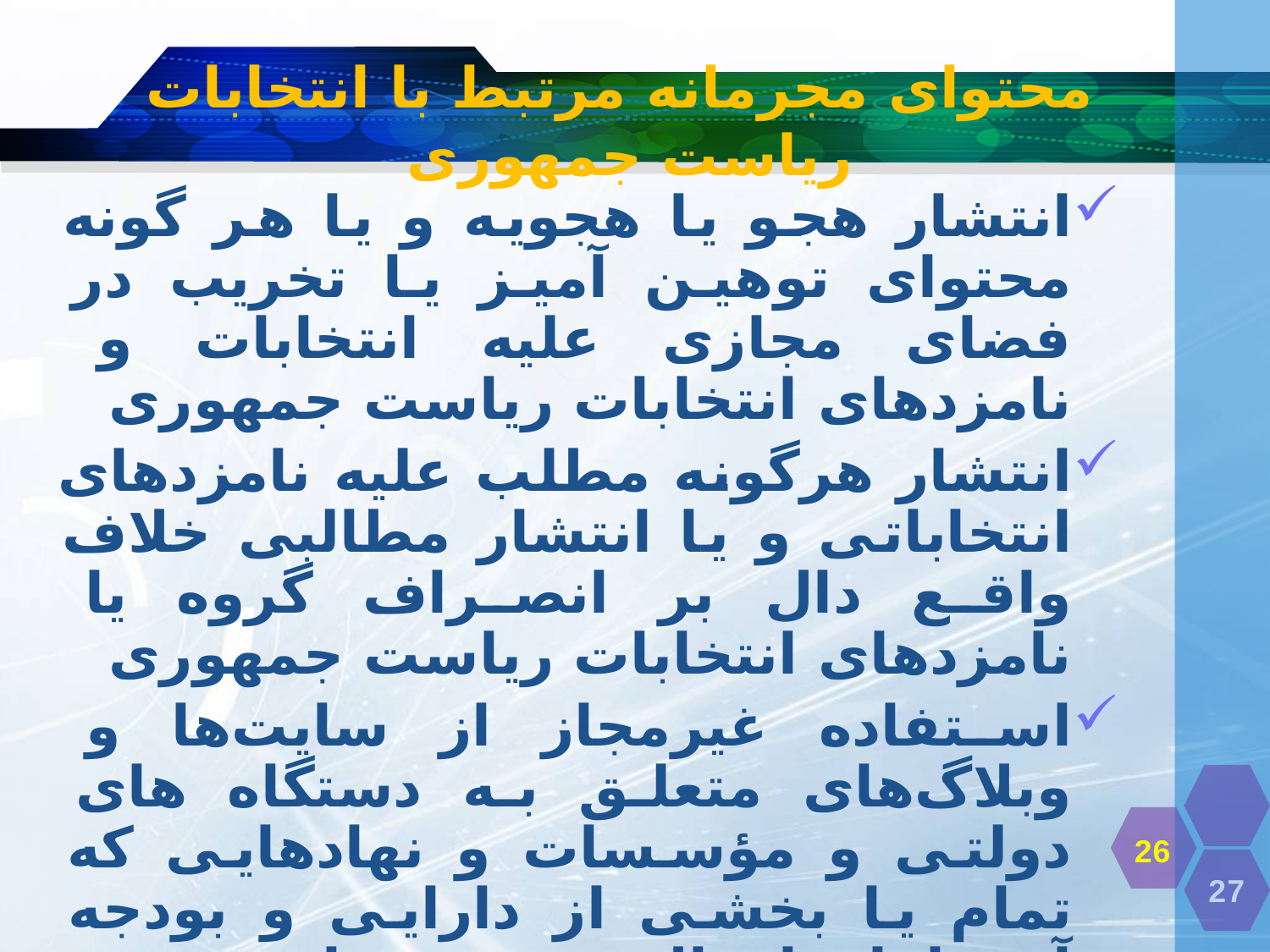

# محتوای مجرمانه مرتبط با انتخابات ریاست جمهوری
انتشار هجو یا هجویه و یا هر گونه محتوای توهین آمیز یا تخریب در فضای مجازی علیه انتخابات و نامزدهای انتخابات ریاست جمهوری
انتشار هرگونه مطلب علیه نامزدهای انتخاباتی و یا انتشار مطالبی خلاف واقع دال بر انصراف گروه یا نامزدهای انتخابات ریاست جمهوری
استفاده غیرمجاز از سایت‌ها و وبلاگ‌های متعلق به دستگاه های دولتی و مؤسسات و نهادهایی که تمام یا بخشی از دارایی و بودجه آن‌ها از اموال عمومی است، به منظور تبلیغ له یا علیه نامزدهای انتخابات ریاست جمهوری
 7.انتشار محتوای تبلیغاتی نامزدهای ریاست جمهوری در فضای مجازی خارج از مدت زمان مقرر برای فعالیت انتخاباتی
26
27